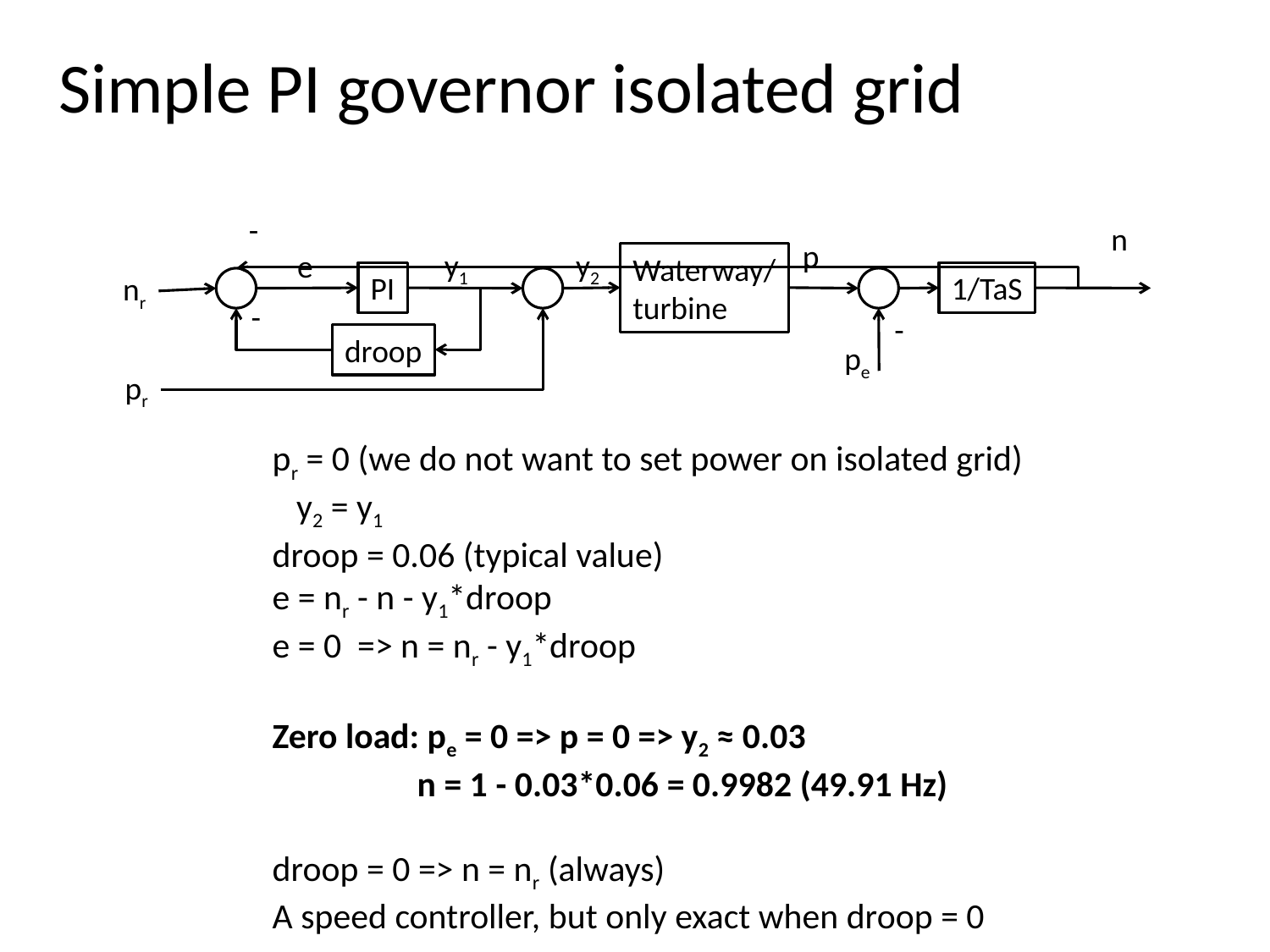

Simple PI governor isolated grid
-
n
p
y1
y2
e
Waterway/
turbine
PI
1/TaS
nr

-
-
droop
pe
pr
pr = 0 (we do not want to set power on isolated grid)
   y2 = y1
droop = 0.06 (typical value)
e = nr - n - y1*droop
e = 0  => n = nr - y1*droop

Zero load: pe = 0 => p = 0 => y2 ≈ 0.03
                  n = 1 - 0.03*0.06 = 0.9982 (49.91 Hz)

droop = 0 => n = nr (always)
A speed controller, but only exact when droop = 0